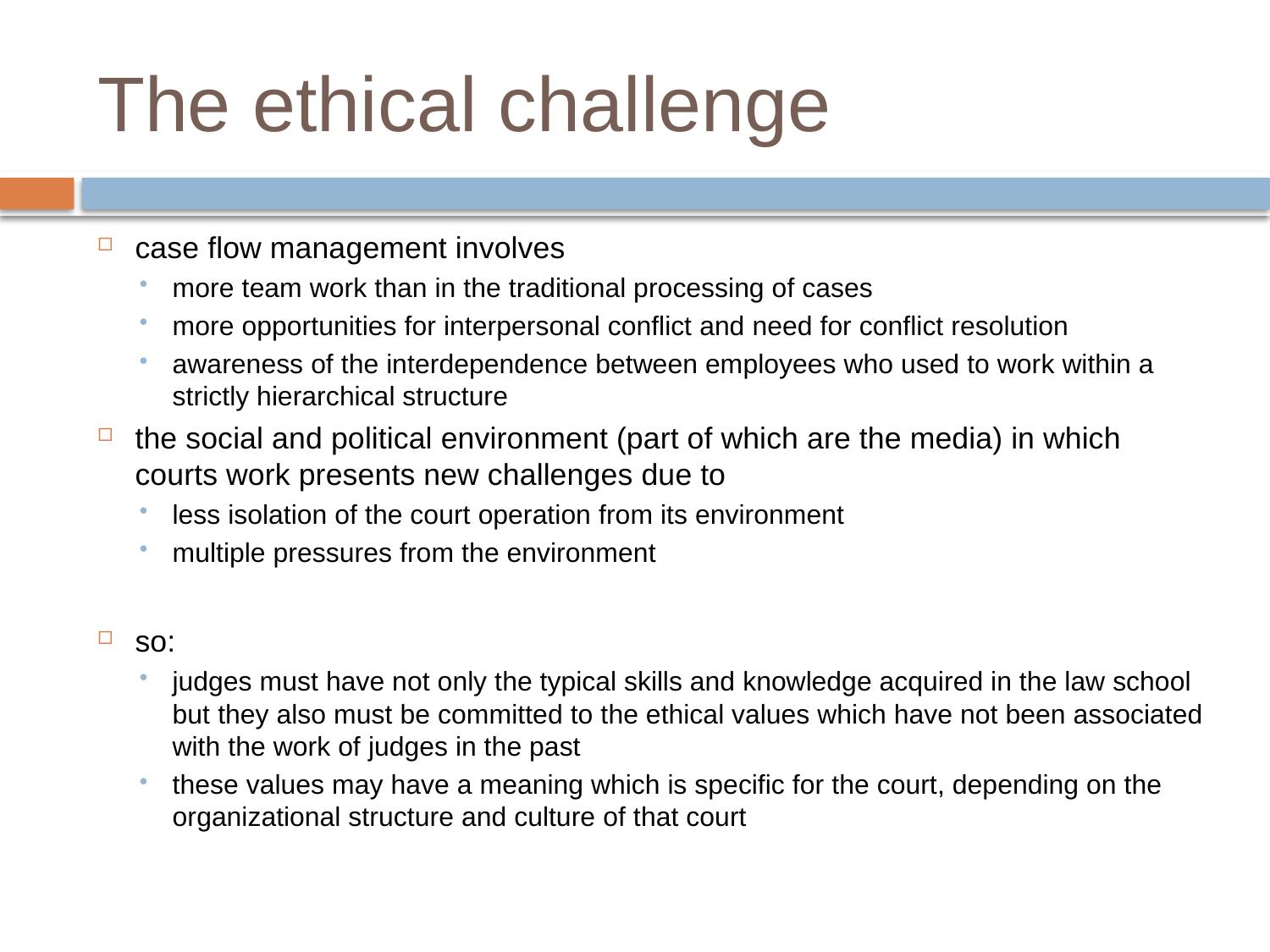

# The ethical challenge
case flow management involves
more team work than in the traditional processing of cases
more opportunities for interpersonal conflict and need for conflict resolution
awareness of the interdependence between employees who used to work within a strictly hierarchical structure
the social and political environment (part of which are the media) in which courts work presents new challenges due to
less isolation of the court operation from its environment
multiple pressures from the environment

so:
judges must have not only the typical skills and knowledge acquired in the law school but they also must be committed to the ethical values which have not been associated with the work of judges in the past
these values may have a meaning which is specific for the court, depending on the organizational structure and culture of that court